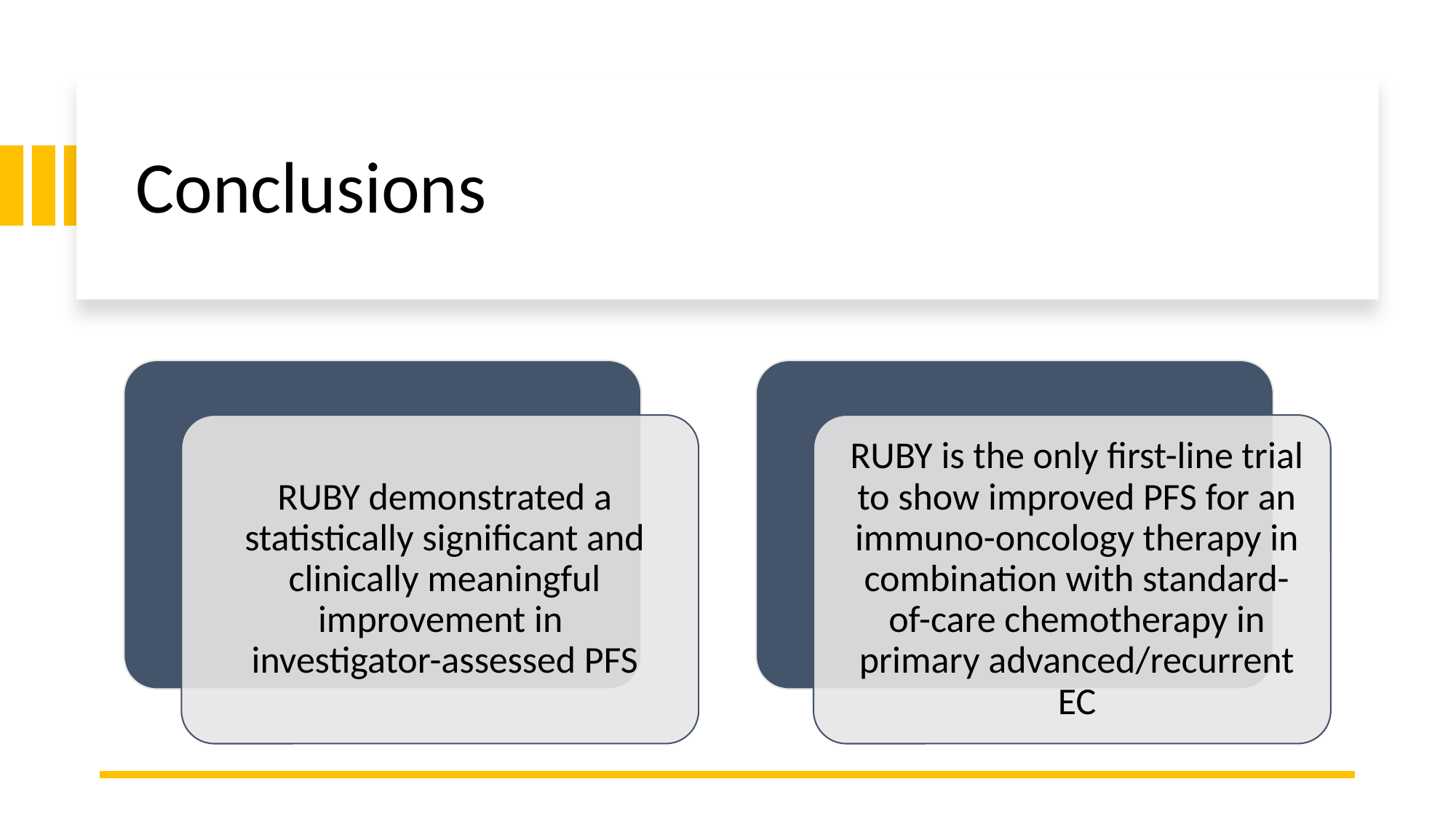

# Conclusions

RUBY demonstrated a statistically significant and clinically meaningful improvement in
investigator-assessed PFS
RUBY is the only first-line trial to show improved PFS for an immuno-oncology therapy in combination with standard-of-care chemotherapy in primary advanced/recurrent EC